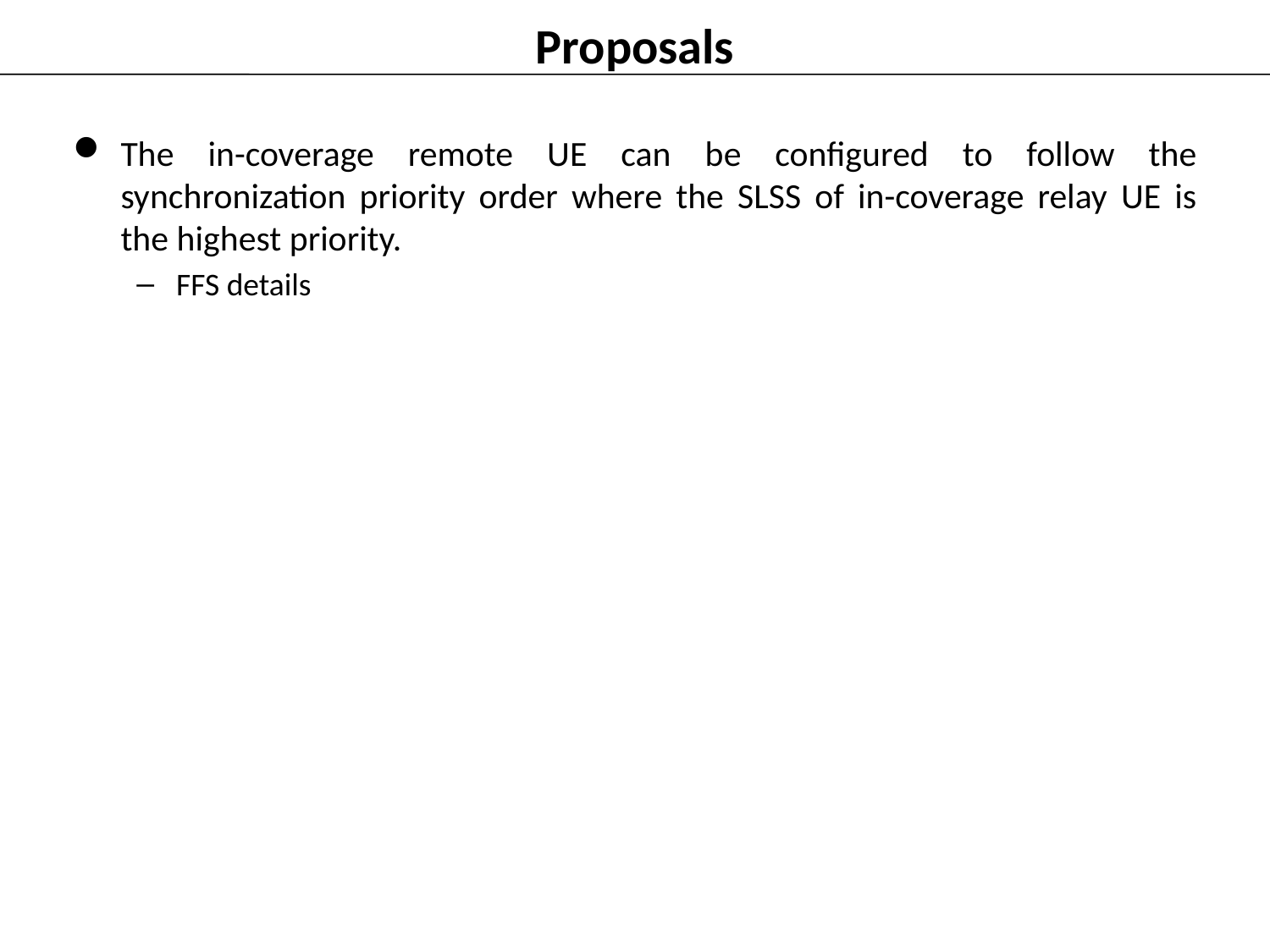

# Proposals
The in-coverage remote UE can be configured to follow the synchronization priority order where the SLSS of in-coverage relay UE is the highest priority.
FFS details